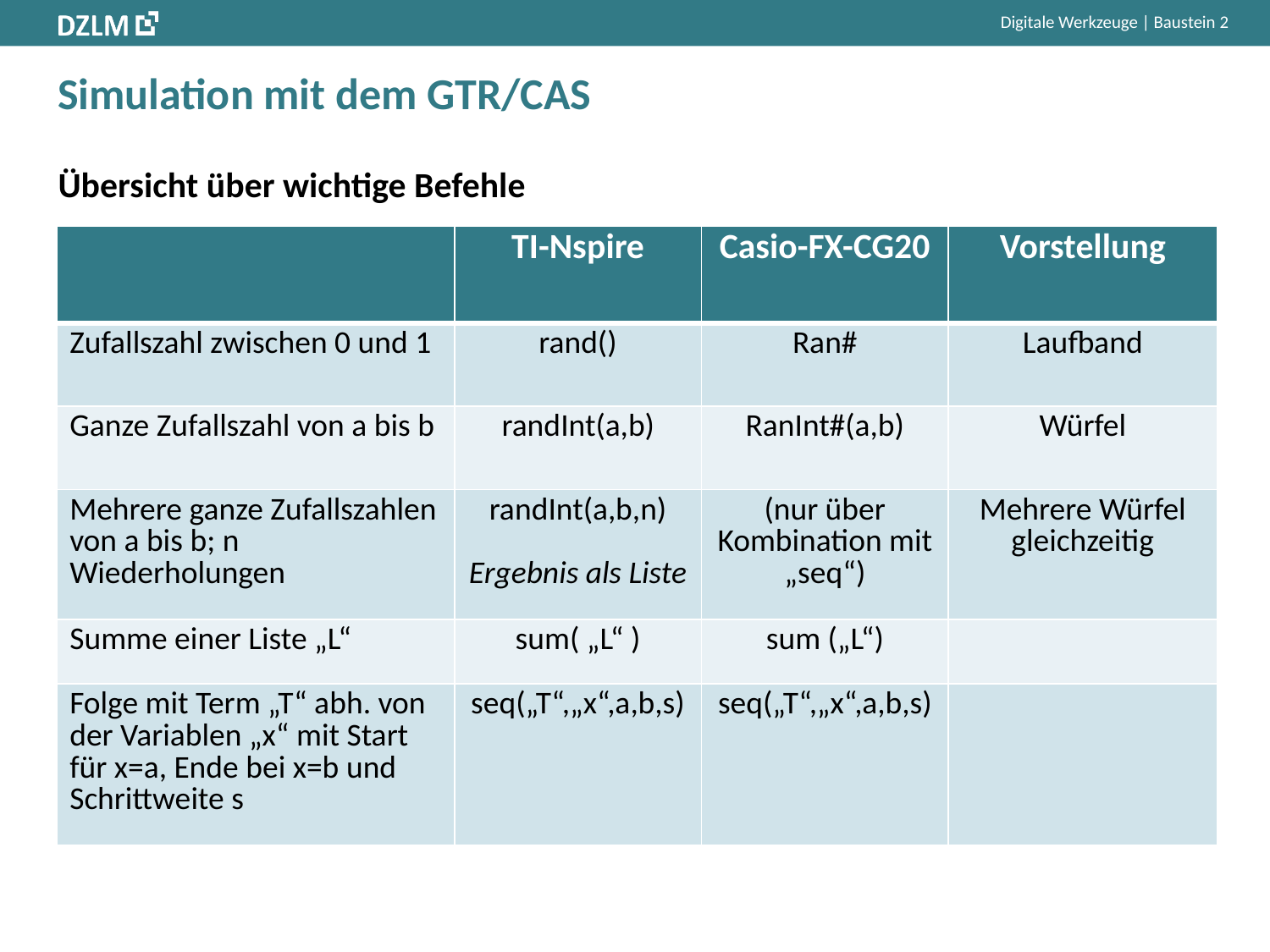

# Simulation mit dem GTR/CAS
Übersicht über wichtige Befehle
|  | TI-Nspire | Casio-FX-CG20 | Vorstellung |
| --- | --- | --- | --- |
| Zufallszahl zwischen 0 und 1 | rand() | Ran# | Laufband |
| Ganze Zufallszahl von a bis b | randInt(a,b) | RanInt#(a,b) | Würfel |
| Mehrere ganze Zufallszahlen von a bis b; n Wiederholungen | randInt(a,b,n) Ergebnis als Liste | (nur über Kombination mit „seq“) | Mehrere Würfel gleichzeitig |
| Summe einer Liste „L“ | sum( „L“ ) | sum („L“) |  |
| Folge mit Term „T“ abh. von der Variablen „x“ mit Start für x=a, Ende bei x=b und Schrittweite s | seq(„T“,„x“,a,b,s) | seq(„T“,„x“,a,b,s) |  |